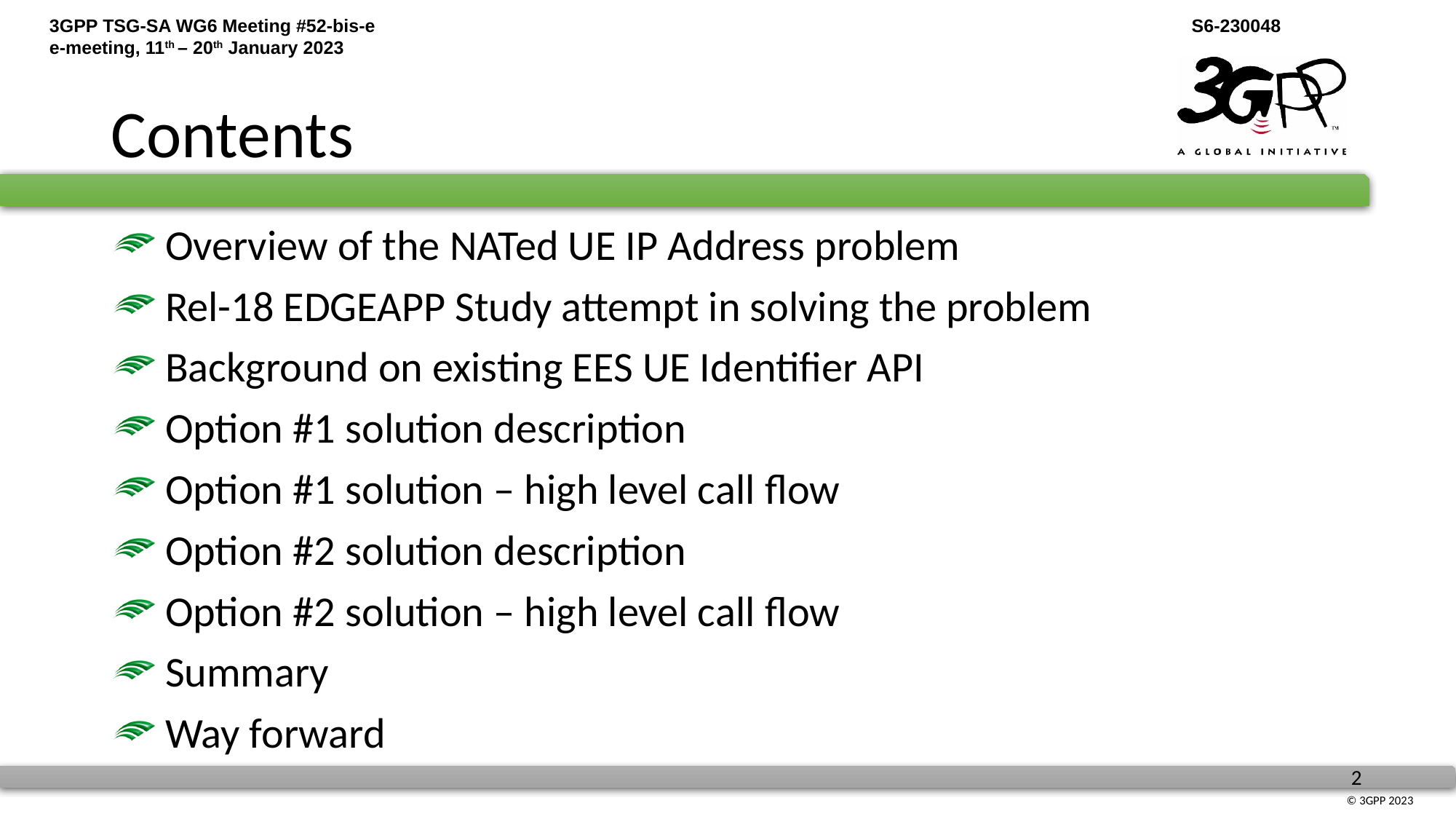

# Contents
 Overview of the NATed UE IP Address problem
 Rel-18 EDGEAPP Study attempt in solving the problem
 Background on existing EES UE Identifier API
 Option #1 solution description
 Option #1 solution – high level call flow
 Option #2 solution description
 Option #2 solution – high level call flow
 Summary
 Way forward